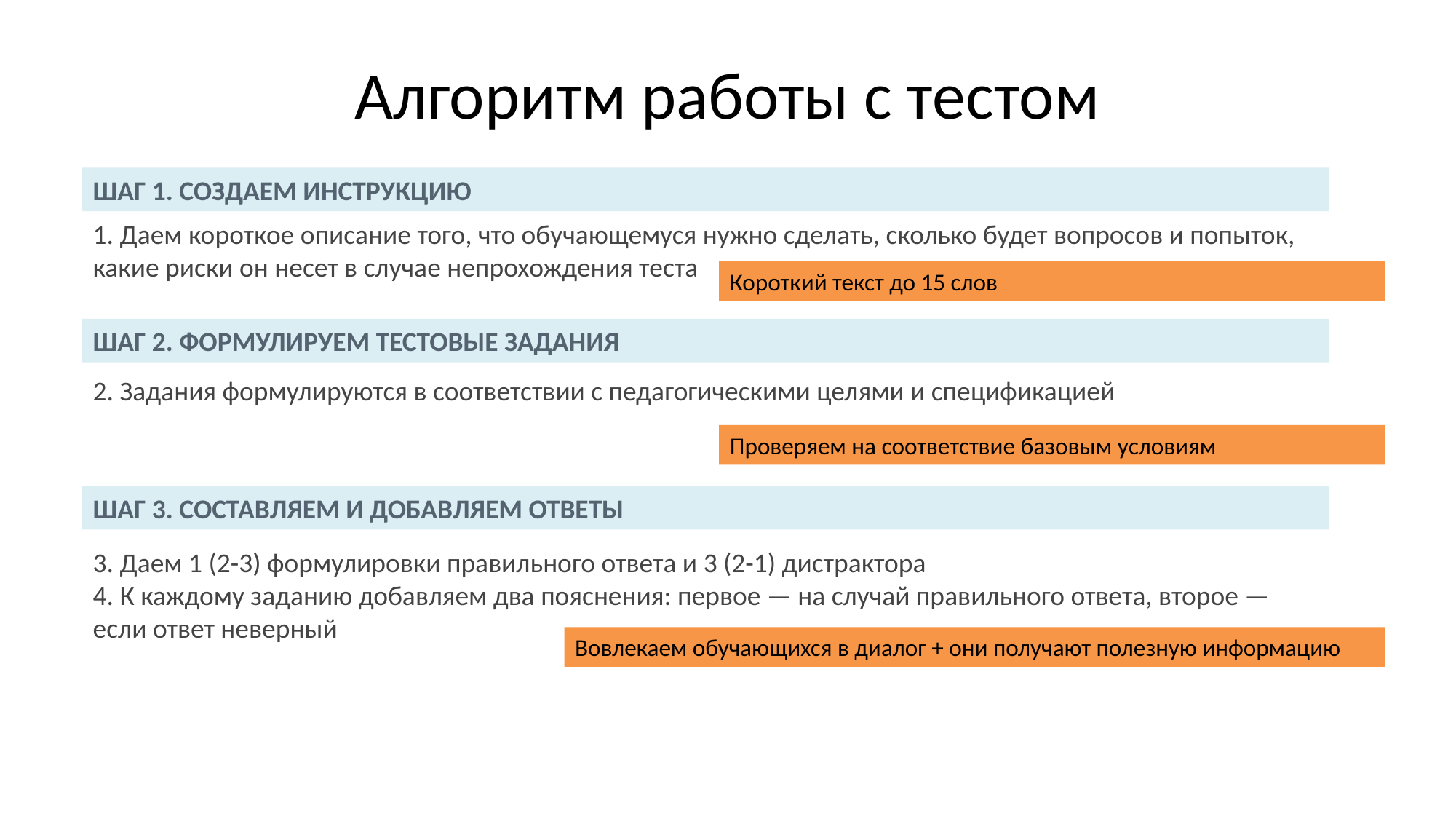

# Алгоритм работы с тестом
ШАГ 1. СОЗДАЕМ ИНСТРУКЦИЮ
1. Даем короткое описание того, что обучающемуся нужно сделать, сколько будет вопросов и попыток, какие риски он несет в случае непрохождения теста
Короткий текст до 15 слов
ШАГ 2. ФОРМУЛИРУЕМ ТЕСТОВЫЕ ЗАДАНИЯ
2. Задания формулируются в соответствии с педагогическими целями и спецификацией
Проверяем на соответствие базовым условиям
ШАГ 3. СОСТАВЛЯЕМ И ДОБАВЛЯЕМ ОТВЕТЫ
3. Даем 1 (2-3) формулировки правильного ответа и 3 (2-1) дистрактора
4. К каждому заданию добавляем два пояснения: первое — на случай правильного ответа, второе — если ответ неверный
Вовлекаем обучающихся в диалог + они получают полезную информацию